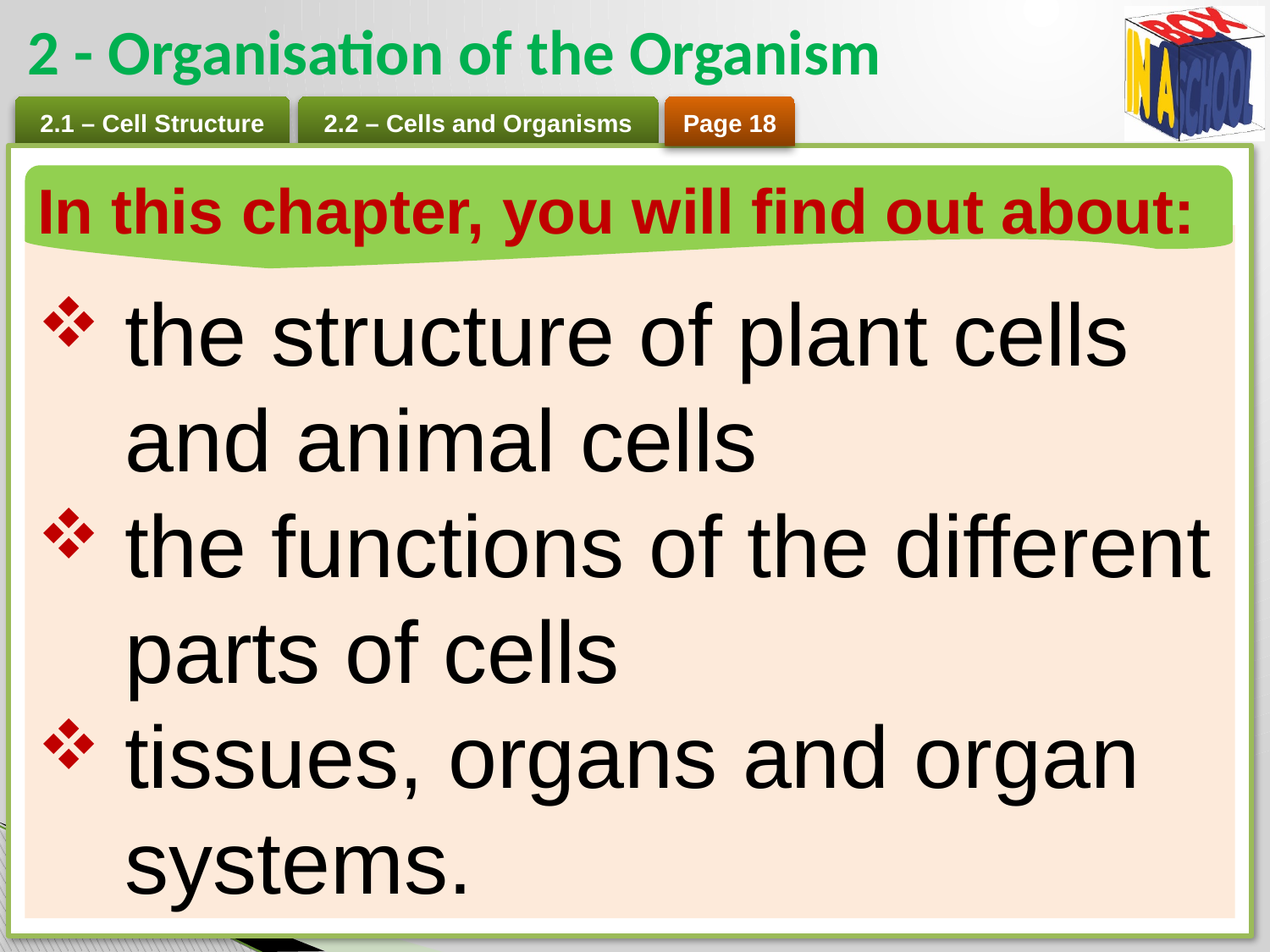

# 2 - Organisation of the Organism
Page 18
In this chapter, you will find out about:

the structure of plant cells and animal cells
the functions of the different parts of cells
tissues, organs and organ systems.